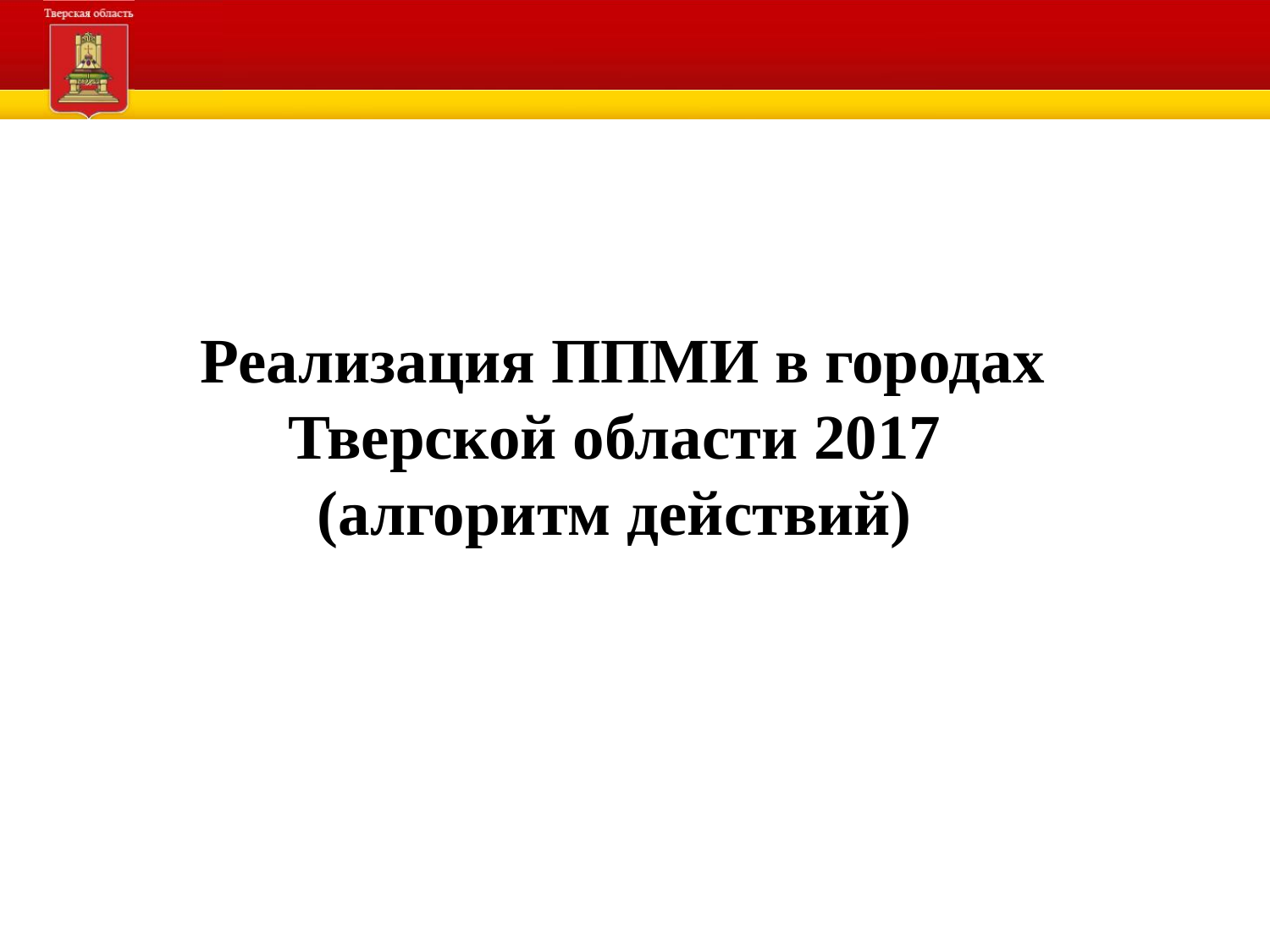

Реализация ППМИ в городах Тверской области 2017
(алгоритм действий)